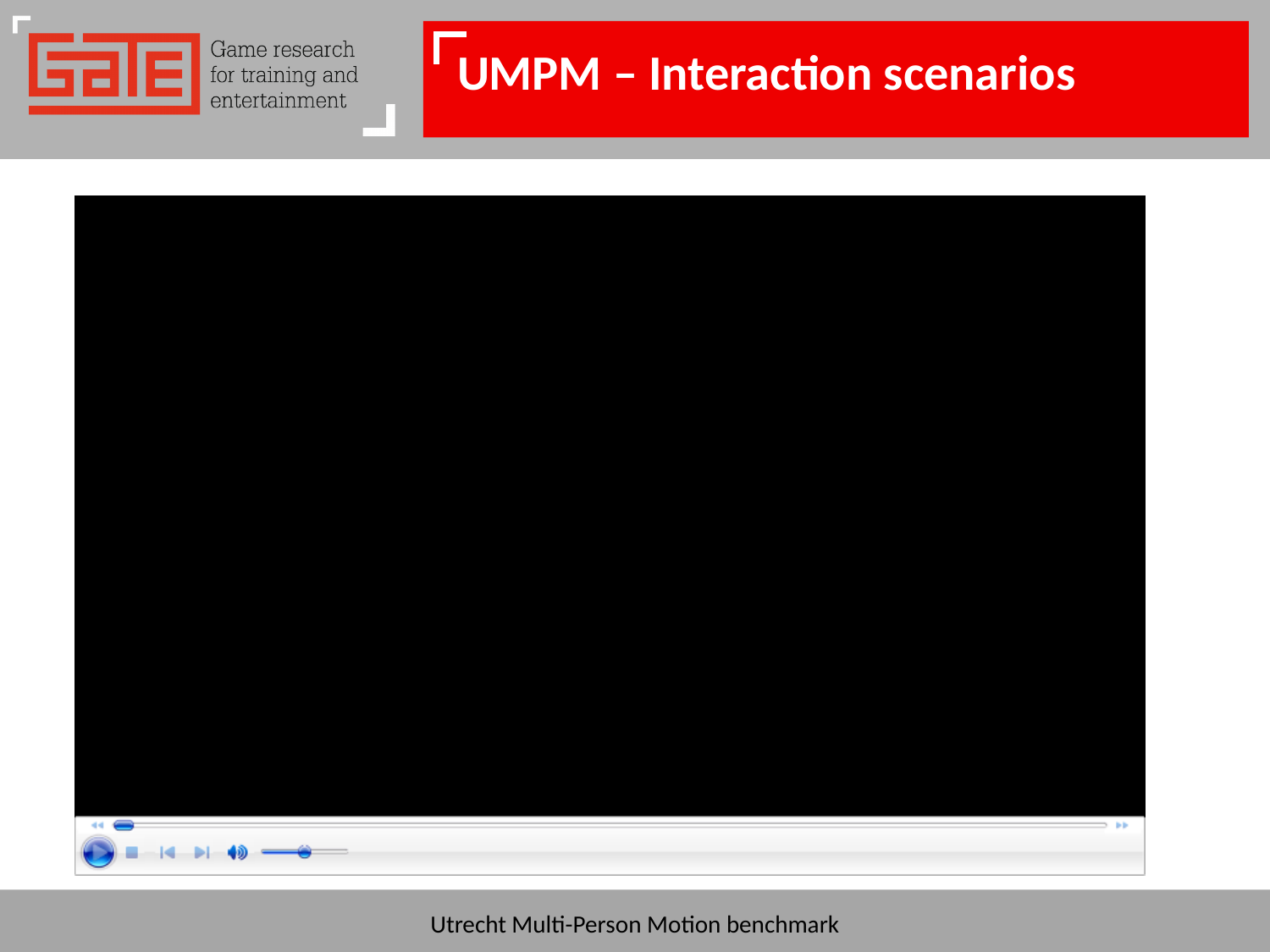

# UMPM – Interaction scenarios
Utrecht Multi-Person Motion benchmark